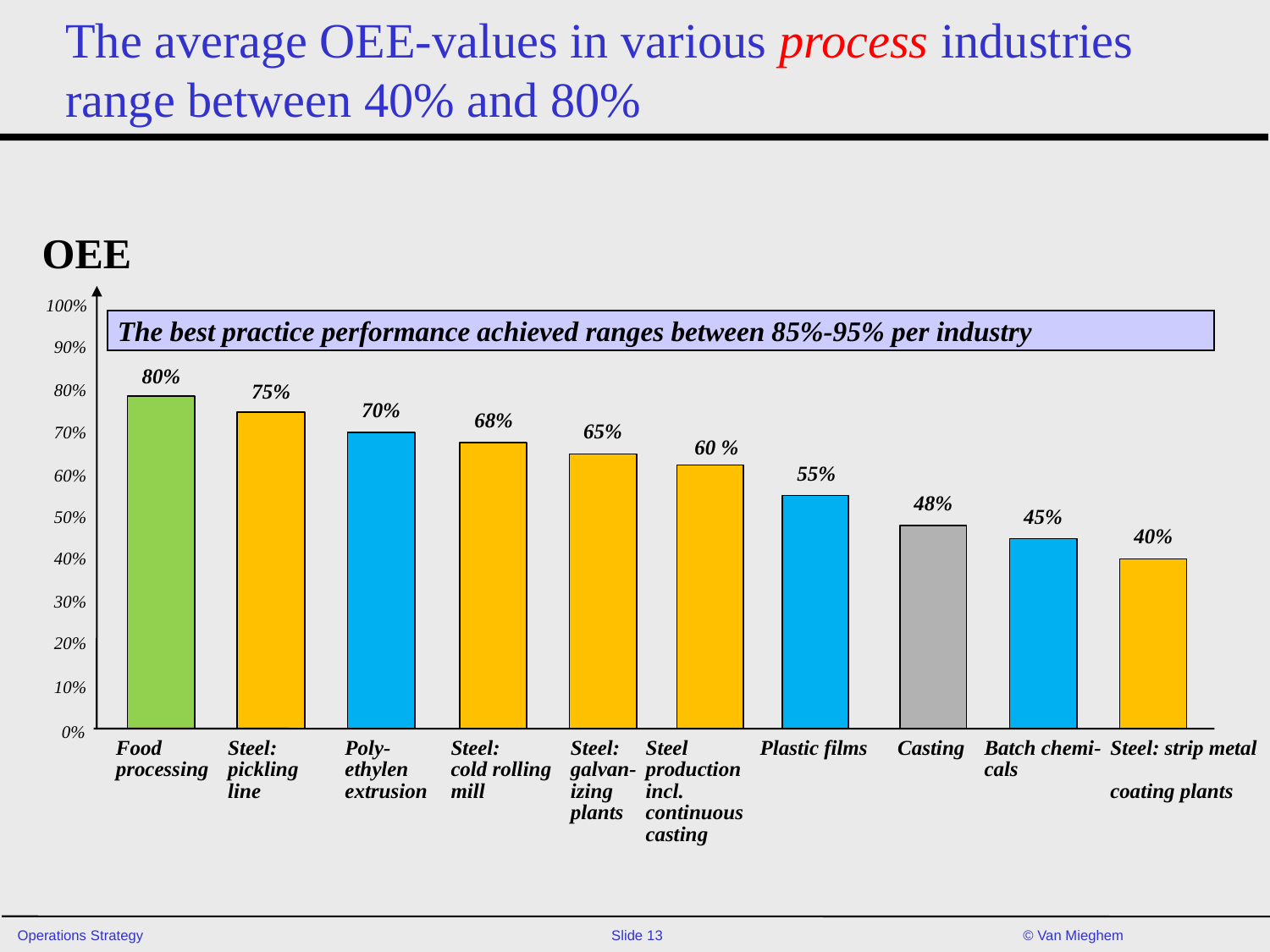

# The average OEE-values in various process industries range between 40% and 80%
OEE

100%
The best practice performance achieved ranges between 85%-95% per industry
90%
80%
75%
80%
70%

68%
65%

70%
60 %

55%

60%

48%

45%
50%
40%

40%

30%
20%
10%
0%

Food
processing
Steel:
pickling
line
Poly-
ethylen extrusion
Steel:
cold rolling mill
Steel:
galvan-
izing
plants
Steel
production
incl.
continuous casting
Plastic films
Casting
Batch chemi-
cals
Steel: strip metal
coating plants